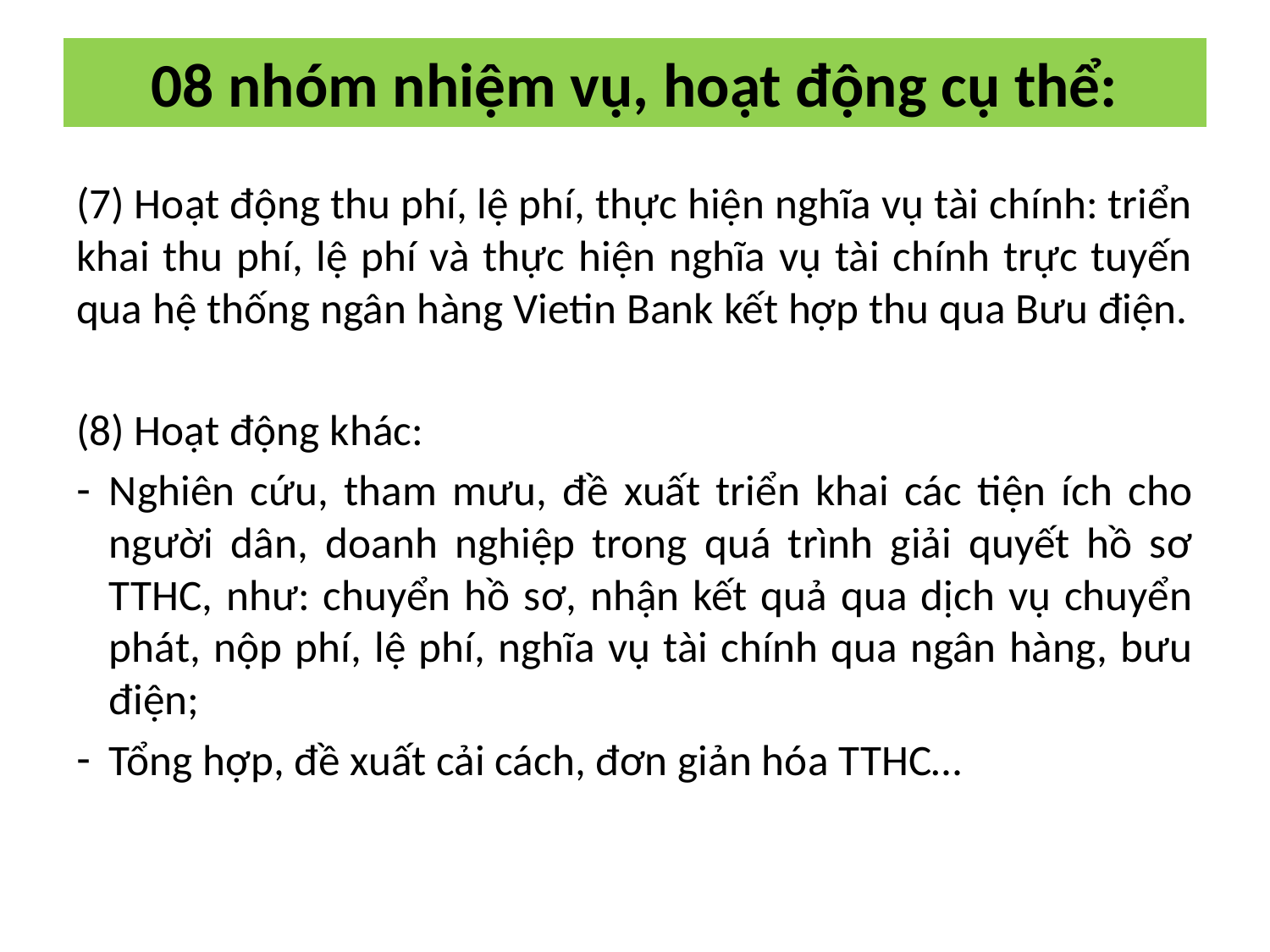

# 08 nhóm nhiệm vụ, hoạt động cụ thể:
(7) Hoạt động thu phí, lệ phí, thực hiện nghĩa vụ tài chính: triển khai thu phí, lệ phí và thực hiện nghĩa vụ tài chính trực tuyến qua hệ thống ngân hàng Vietin Bank kết hợp thu qua Bưu điện.

(8) Hoạt động khác:
Nghiên cứu, tham mưu, đề xuất triển khai các tiện ích cho người dân, doanh nghiệp trong quá trình giải quyết hồ sơ TTHC, như: chuyển hồ sơ, nhận kết quả qua dịch vụ chuyển phát, nộp phí, lệ phí, nghĩa vụ tài chính qua ngân hàng, bưu điện;
Tổng hợp, đề xuất cải cách, đơn giản hóa TTHC…